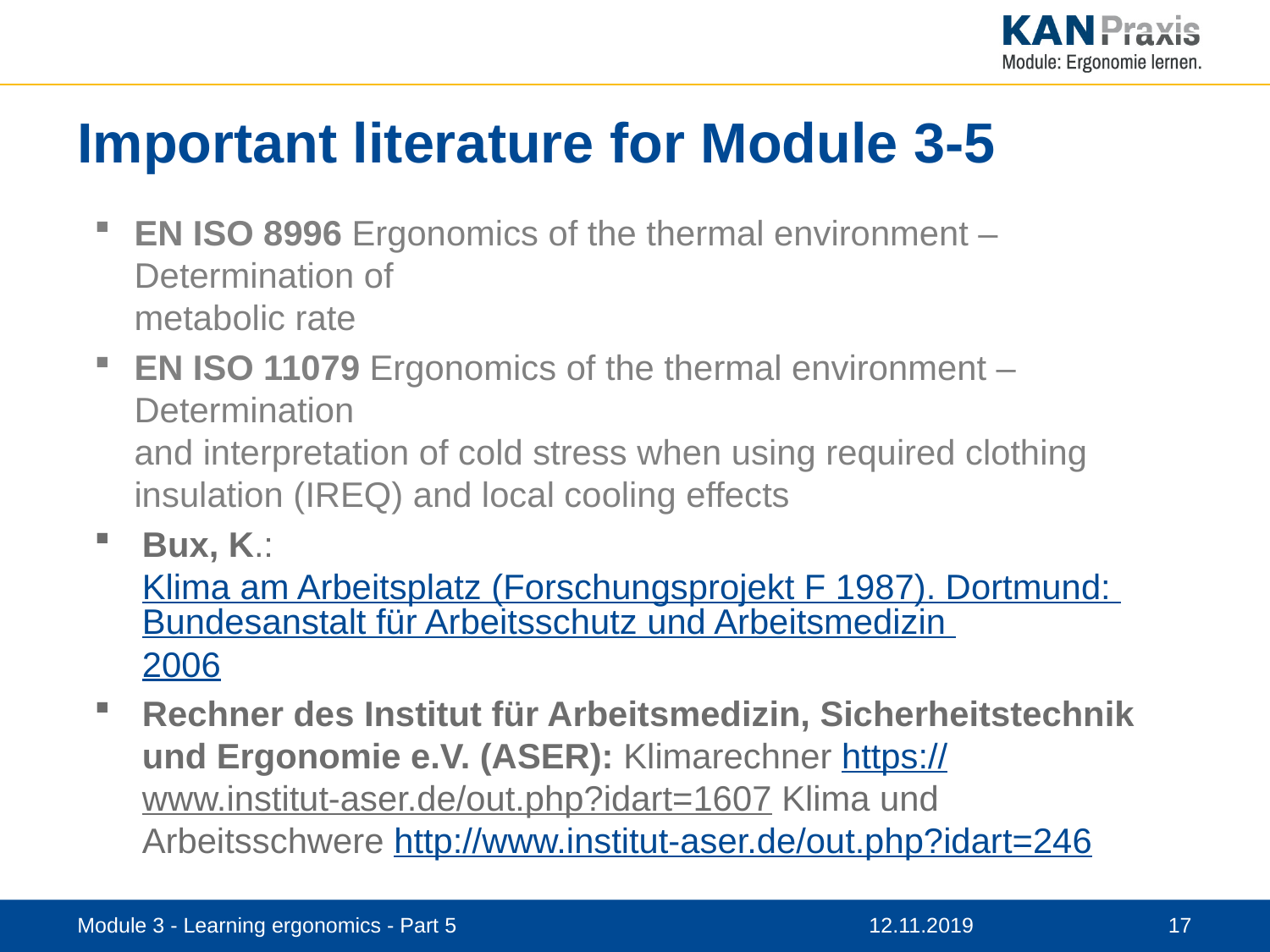

# Important literature for Module 3-5

EN ISO 8996 Ergonomics of the thermal environment – Determination of
metabolic rate
EN ISO 11079 Ergonomics of the thermal environment – Determination
and interpretation of cold stress when using required clothing insulation (IREQ) and local cooling effects
Bux, K.: Klima am Arbeitsplatz (Forschungsprojekt F 1987). Dortmund: Bundesanstalt für Arbeitsschutz und Arbeitsmedizin 2006
Rechner des Institut für Arbeitsmedizin, Sicherheitstechnik und Ergonomie e.V. (ASER): Klimarechner https://www.institut-aser.de/out.php?idart=1607 Klima und Arbeitsschwere http://www.institut-aser.de/out.php?idart=246

Module 3 - Learning ergonomics - Part 5
12.11.2019
17